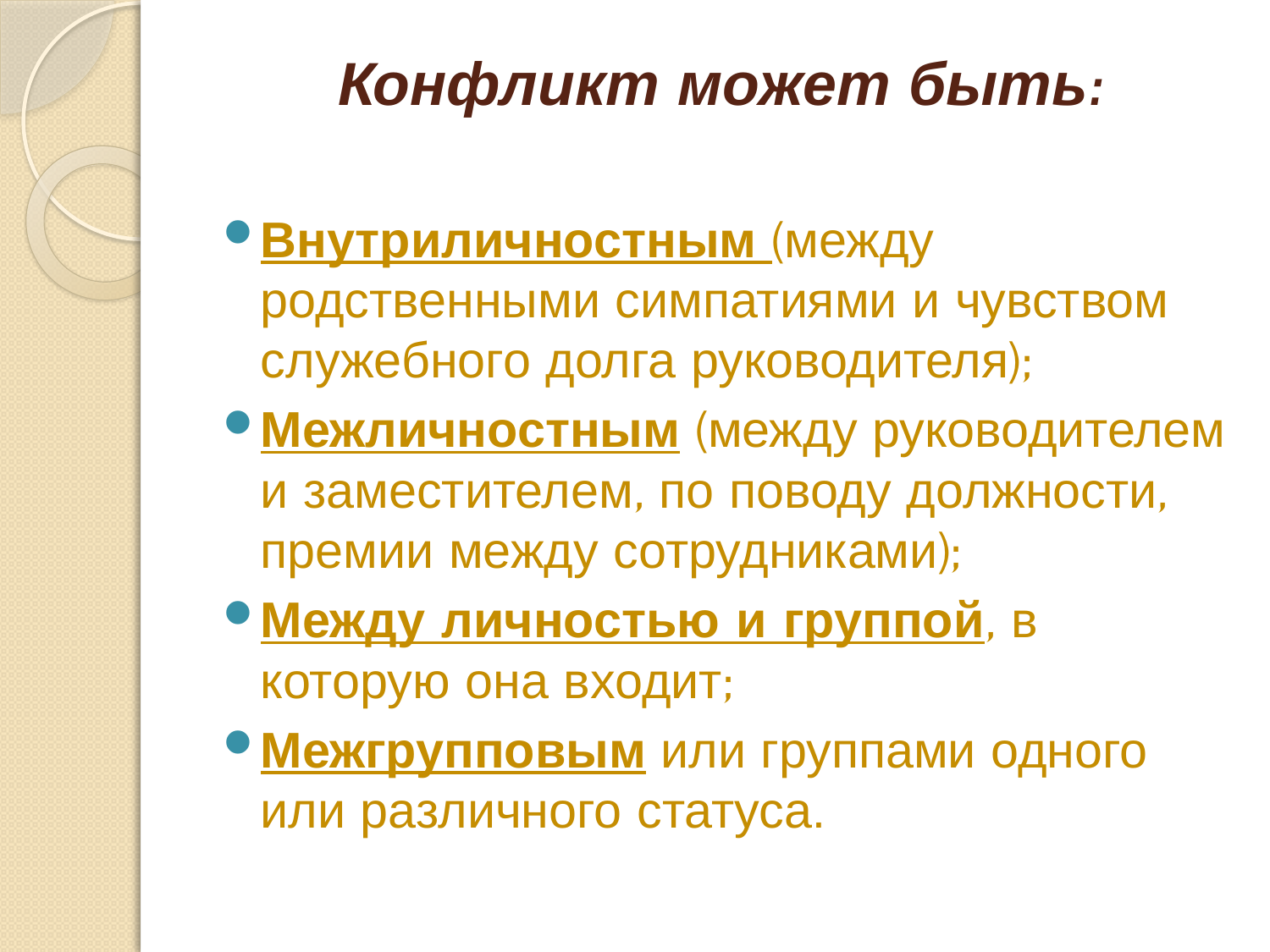

# Конфликт может быть:
Внутриличностным (между родственными симпатиями и чувством служебного долга руководителя);
Межличностным (между руководителем и заместителем, по поводу должности, премии между сотрудниками);
Между личностью и группой, в которую она входит;
Межгрупповым или группами одного или различного статуса.